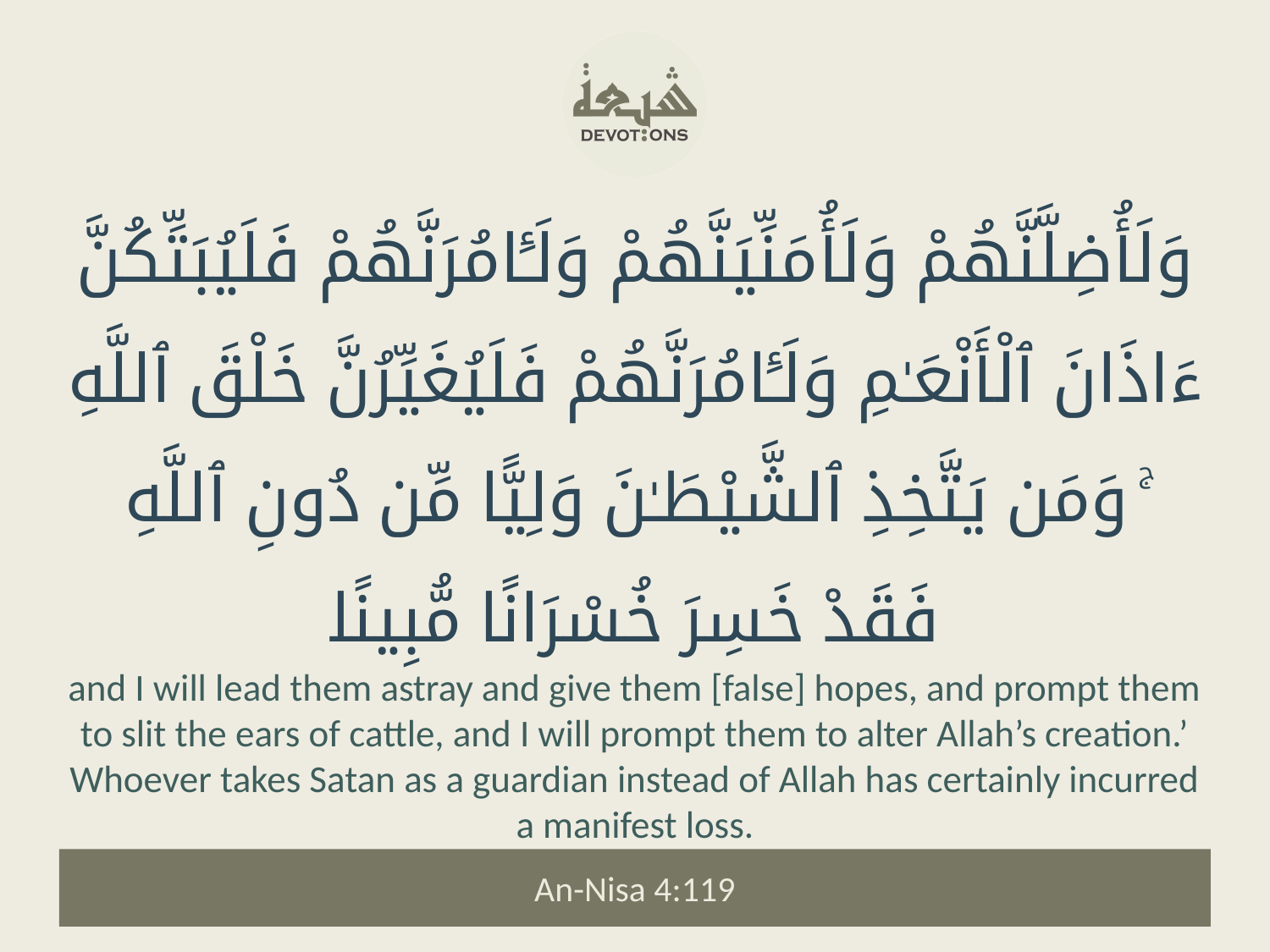

وَلَأُضِلَّنَّهُمْ وَلَأُمَنِّيَنَّهُمْ وَلَـَٔامُرَنَّهُمْ فَلَيُبَتِّكُنَّ ءَاذَانَ ٱلْأَنْعَـٰمِ وَلَـَٔامُرَنَّهُمْ فَلَيُغَيِّرُنَّ خَلْقَ ٱللَّهِ ۚ وَمَن يَتَّخِذِ ٱلشَّيْطَـٰنَ وَلِيًّا مِّن دُونِ ٱللَّهِ فَقَدْ خَسِرَ خُسْرَانًا مُّبِينًا
and I will lead them astray and give them [false] hopes, and prompt them to slit the ears of cattle, and I will prompt them to alter Allah’s creation.’ Whoever takes Satan as a guardian instead of Allah has certainly incurred a manifest loss.
An-Nisa 4:119